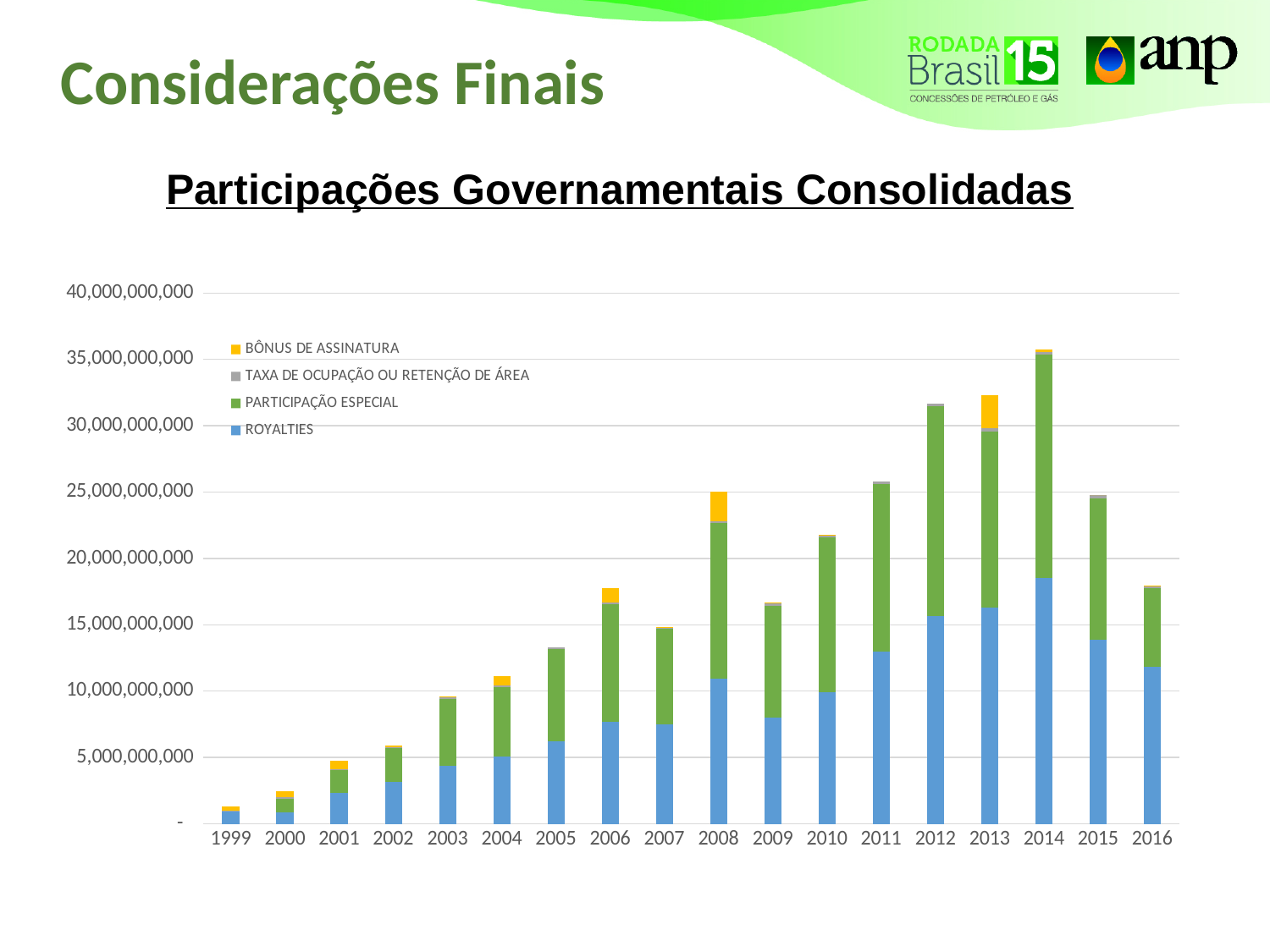

# Considerações Finais
Participações Governamentais Consolidadas

### Chart

| Category | ROYALTIES | PARTICIPAÇÃO ESPECIAL | TAXA DE OCUPAÇÃO OU RETENÇÃO DE ÁREA | BÔNUS DE ASSINATURA |
|---|---|---|---|---|
| 1999 | 983599389.2817972 | 0.0 | 28957315.07 | 321656637.0 |
| 2000 | 869247449.61 | 1038738000.0 | 72517500.0 | 468259040.3999999 |
| 2001 | 2303290049.1 | 1722047400.0 | 112329009.0 | 594944000.0 |
| 2002 | 3176182336.4204774 | 2510181400.0 | 101757800.0 | 92378000.0 |
| 2003 | 4396377589.39 | 4997434879.910001 | 144375707.54999998 | 27448493.0 |
| 2004 | 5042825720.22 | 5271977108.900001 | 120544128.14000002 | 665196028.0 |
| 2005 | 6202849601.68 | 6965128442.3 | 125299833.08 | 0.0 |
| 2006 | 7703543211.34 | 8839990808.39 | 126310817.18999997 | 1088848604.0 |
| 2007 | 7490613476.22 | 7177533059.53 | 135044390.17 | 31375970.0 |
| 2008 | 10937857635.81 | 11710789360.82 | 139705950.54 | 2228070078.2 |
| 2009 | 7983711175.279999 | 8452809807.419997 | 146474551.78999993 | 80197227.02 |
| 2010 | 9929990272.5 | 11670010926.250002 | 168408834.91999993 | 4390750.0 |
| 2011 | 12987949649.720001 | 12649108030.300003 | 173213632.03000003 | 0.0 |
| 2012 | 15635939162.99 | 15855172249.570002 | 198495445.63 | 0.0 |
| 2013 | 16310167469.36 | 13275229999.940002 | 209747059.78000006 | 2480172551.29 |
| 2014 | 18530981417.0 | 16827524491.569996 | 218502700.9 | 164275999.10000002 |
| 2015 | 13857862871.65 | 10680360669.93 | 215426051.31 | 920597.0 |
| 2016 | 11828769833.862995 | 5910622732.914138 | 222756636.01000002 | 4636201.0 |